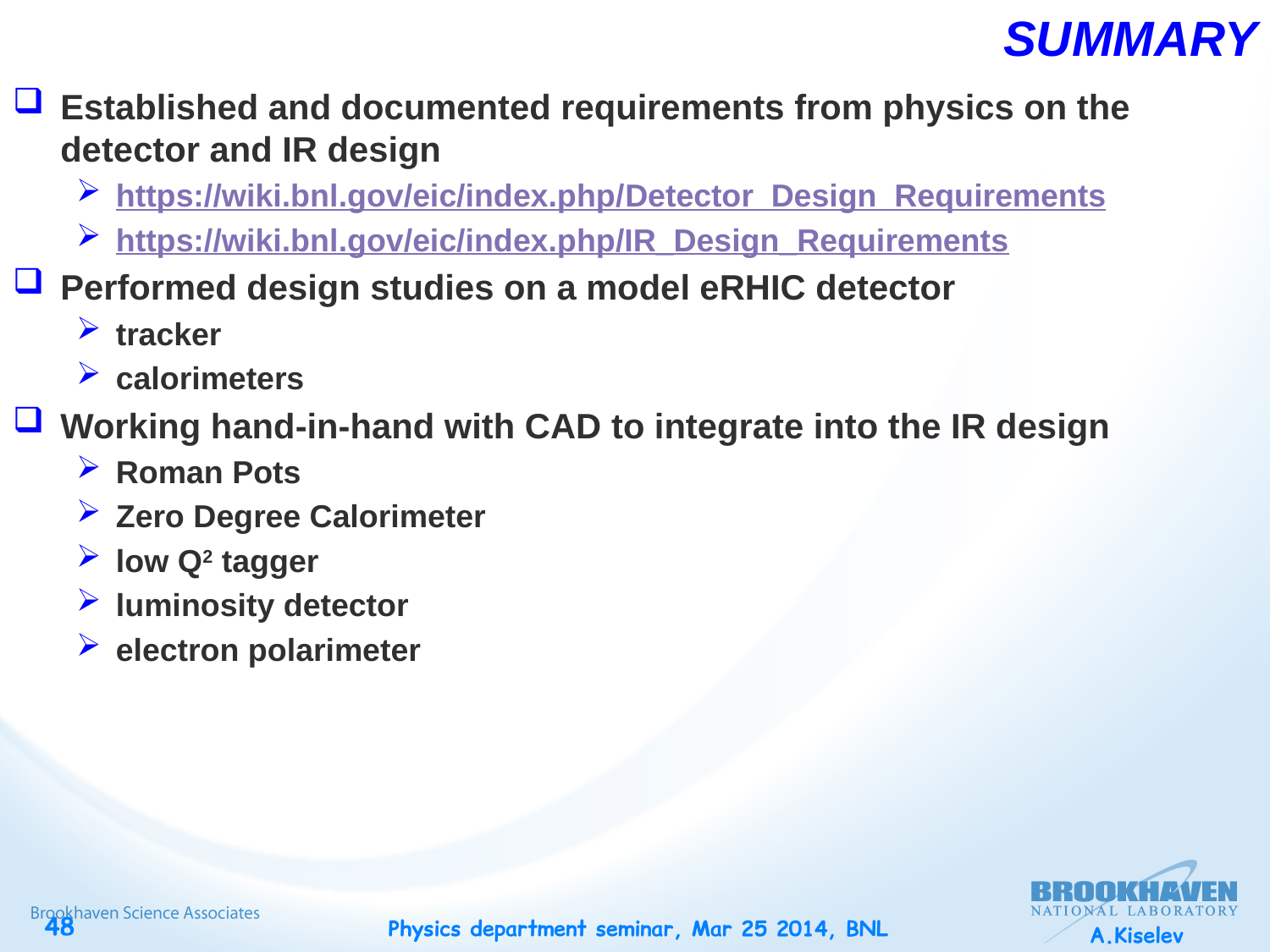

# SUmmary
Established and documented requirements from physics on the detector and IR design
https://wiki.bnl.gov/eic/index.php/Detector_Design_Requirements
https://wiki.bnl.gov/eic/index.php/IR_Design_Requirements
Performed design studies on a model eRHIC detector
tracker
calorimeters
Working hand-in-hand with CAD to integrate into the IR design
Roman Pots
Zero Degree Calorimeter
low Q2 tagger
luminosity detector
electron polarimeter
Physics department seminar, Mar 25 2014, BNL
A.Kiselev
48